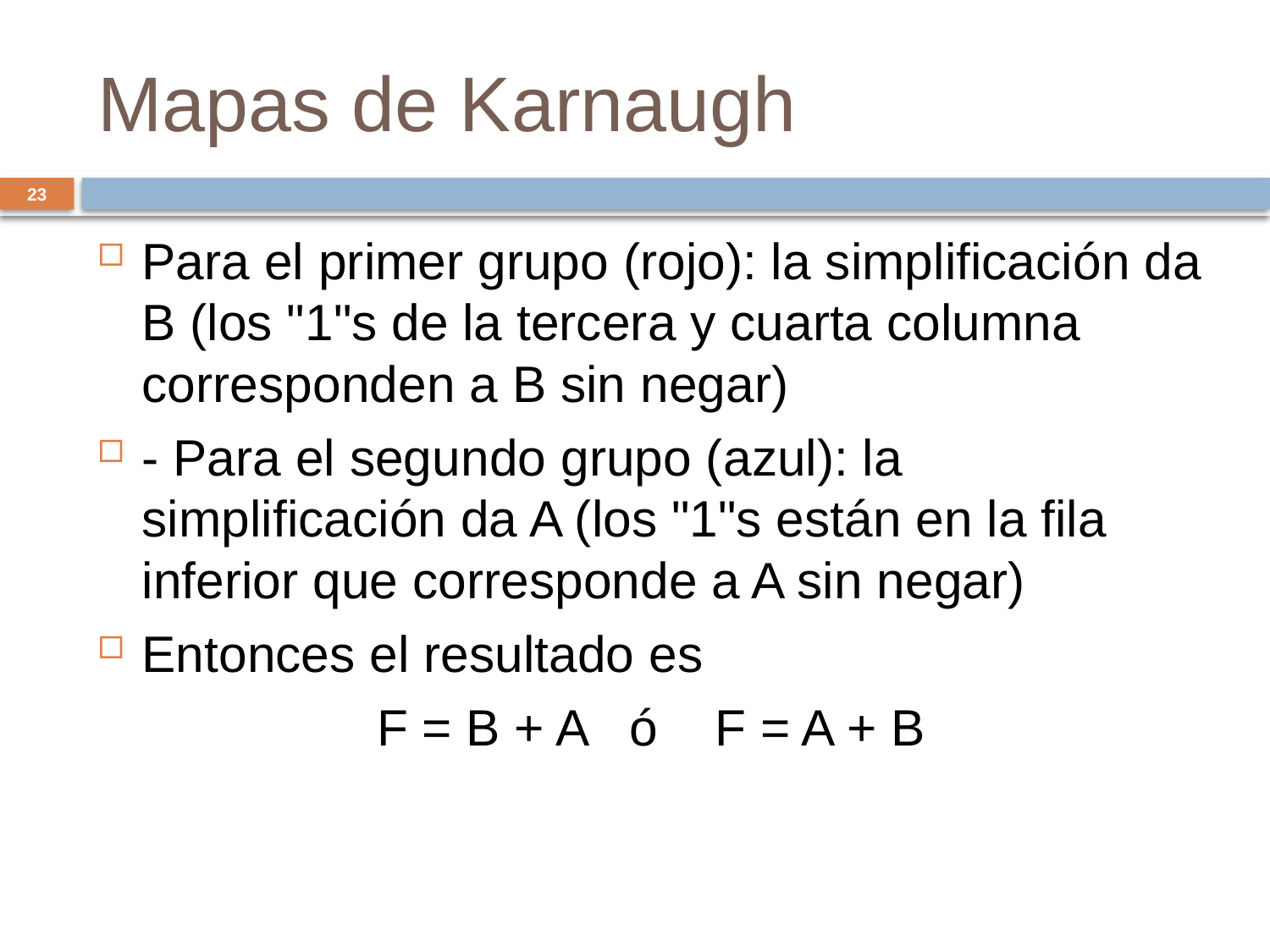

# Mapas de Karnaugh
23
Para el primer grupo (rojo): la simplificación da B (los "1"s de la tercera y cuarta columna corresponden a B sin negar)
- Para el segundo grupo (azul): la simplificación da A (los "1"s están en la fila inferior que corresponde a A sin negar)
Entonces el resultado es
F = B + A   ó    F = A + B